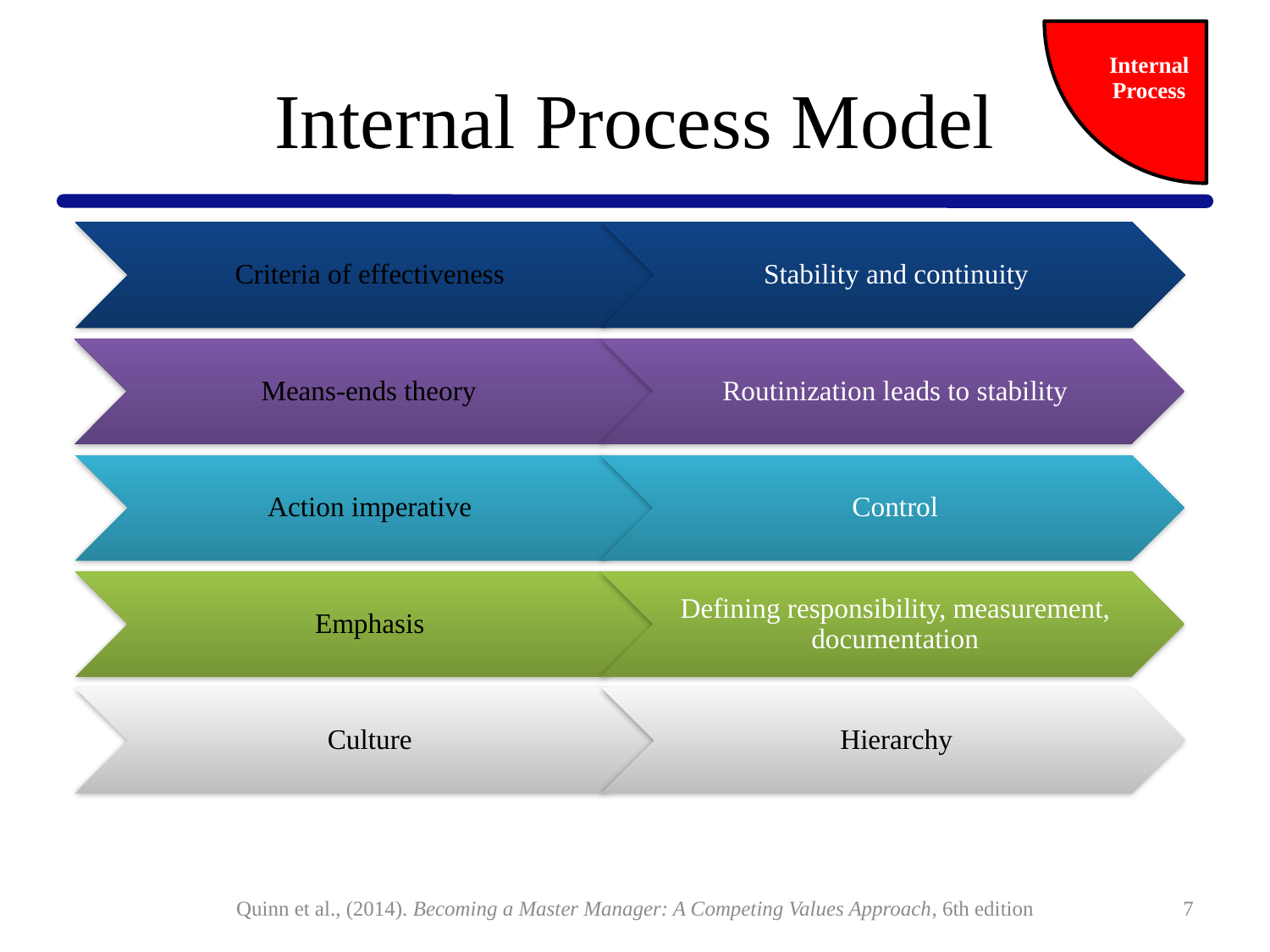

Internal Process
# Internal Process Model
Criteria of effectiveness
Stability and continuity
Means-ends theory
Routinization leads to stability
Action imperative
Control
Emphasis
Defining responsibility, measurement, documentation
Culture
Hierarchy
Quinn et al., (2014). Becoming a Master Manager: A Competing Values Approach, 6th edition
7